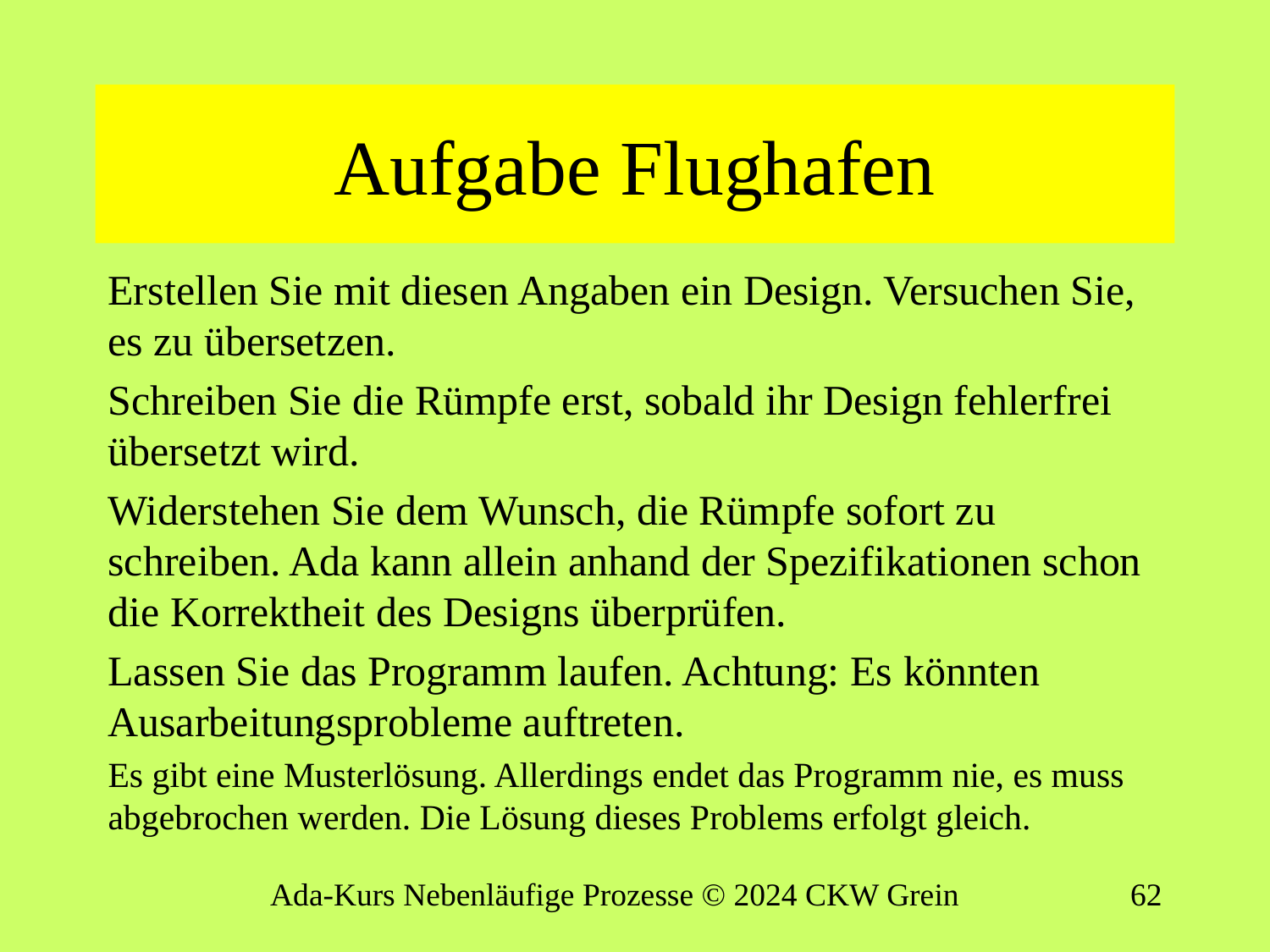

# Aufgabe Flughafen
Erstellen Sie mit diesen Angaben ein Design. Versuchen Sie, es zu übersetzen.
Schreiben Sie die Rümpfe erst, sobald ihr Design fehlerfrei übersetzt wird.
Widerstehen Sie dem Wunsch, die Rümpfe sofort zu schreiben. Ada kann allein anhand der Spezifikationen schon die Korrektheit des Designs überprüfen.
Lassen Sie das Programm laufen. Achtung: Es könnten Ausarbeitungsprobleme auftreten.
Es gibt eine Musterlösung. Allerdings endet das Programm nie, es muss abgebrochen werden. Die Lösung dieses Problems erfolgt gleich.
Ada-Kurs Nebenläufige Prozesse © 2024 CKW Grein
62